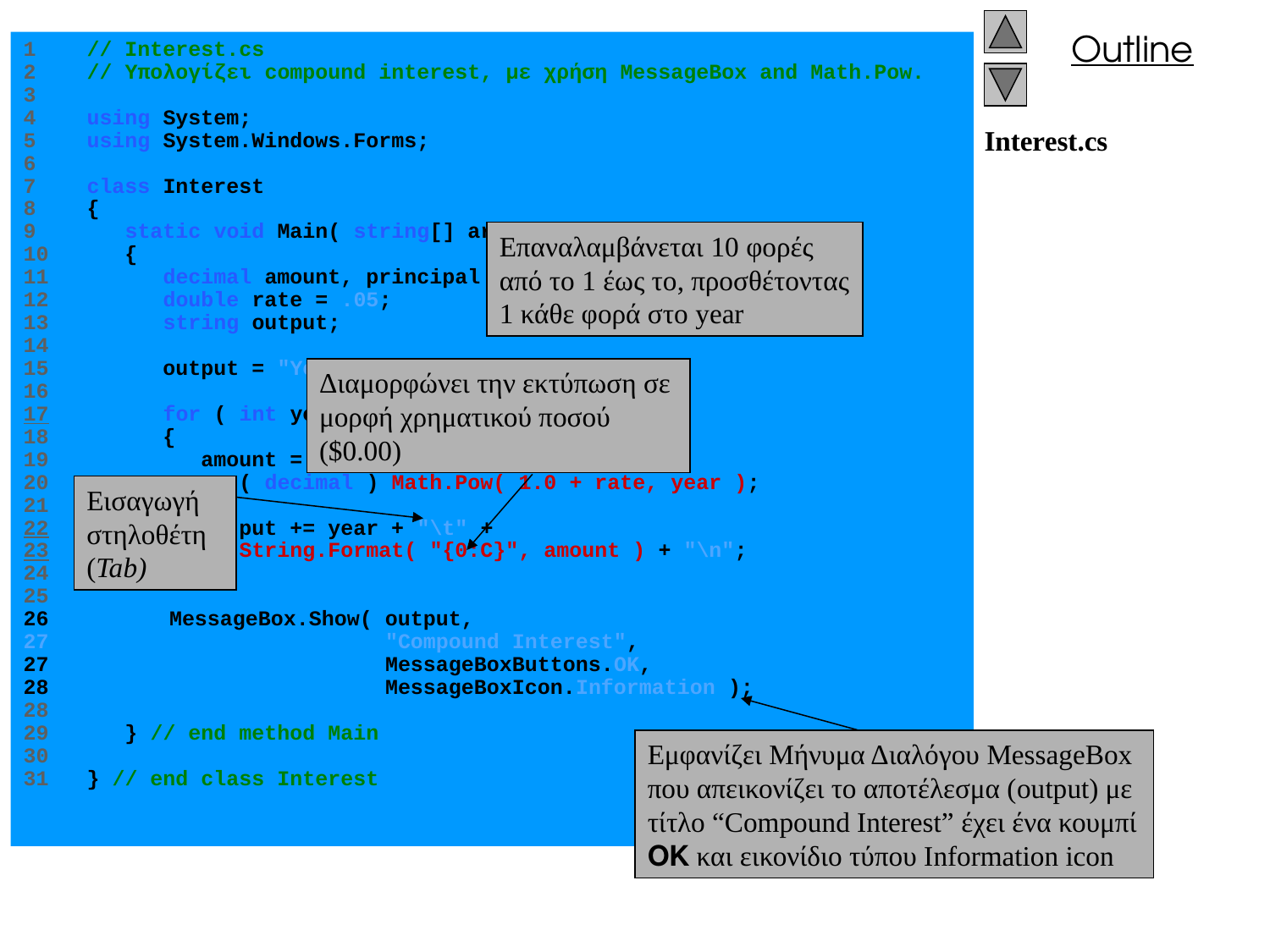

1    // Interest.cs
2    // Υπολογίζει compound interest, με χρήση MessageBox and Math.Pow.
3
4    using System;
5    using System.Windows.Forms;
6
7    class Interest
8    {
9       static void Main( string[] args )
10      {
11         decimal amount, principal = ( decimal ) 1000.00;
12         double rate = .05;
13         string output;
14
15         output = "Year\tAmount on deposit\n";
16
17         for ( int year = 1; year <= 10; year++ )
18         {
19            amount = principal *
20               ( decimal ) Math.Pow( 1.0 + rate, year );
21
22            output += year + "\t" +
23               String.Format( "{0:C}", amount ) + "\n";
24         }
25
         MessageBox.Show( output,
                          "Compound Interest",
                          MessageBoxButtons.OK,
                          MessageBoxIcon.Information );
28
29      } // end method Main
30
31   } // end class Interest
# Interest.cs
Επαναλαμβάνεται 10 φορές από το 1 έως το, προσθέτοντας 1 κάθε φορά στο year

Διαμορφώνει την εκτύπωση σε μορφή χρηματικού ποσού ($0.00)

Εισαγωγή στηλοθέτη (Tab)

Εμφανίζει Μήνυμα Διαλόγου MessageBox που απεικονίζει το αποτέλεσμα (output) με τίτλο “Compound Interest” έχει ένα κουμπί OK και εικονίδιο τύπου Ιnformation icon